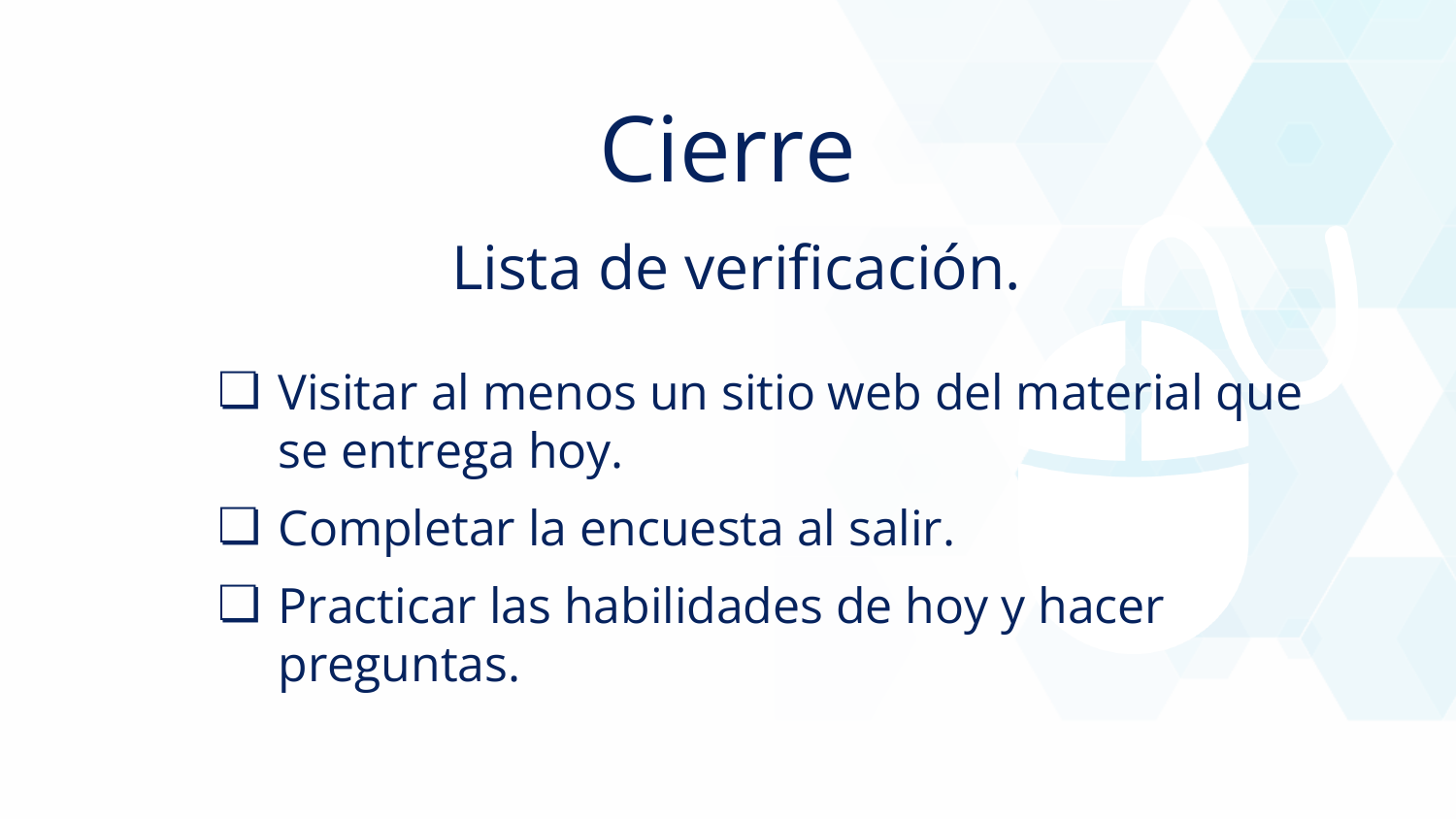

Cierre
Lista de verificación.

Visitar al menos un sitio web del material que se entrega hoy.

Completar la encuesta al salir.

Practicar las habilidades de hoy y hacer preguntas.